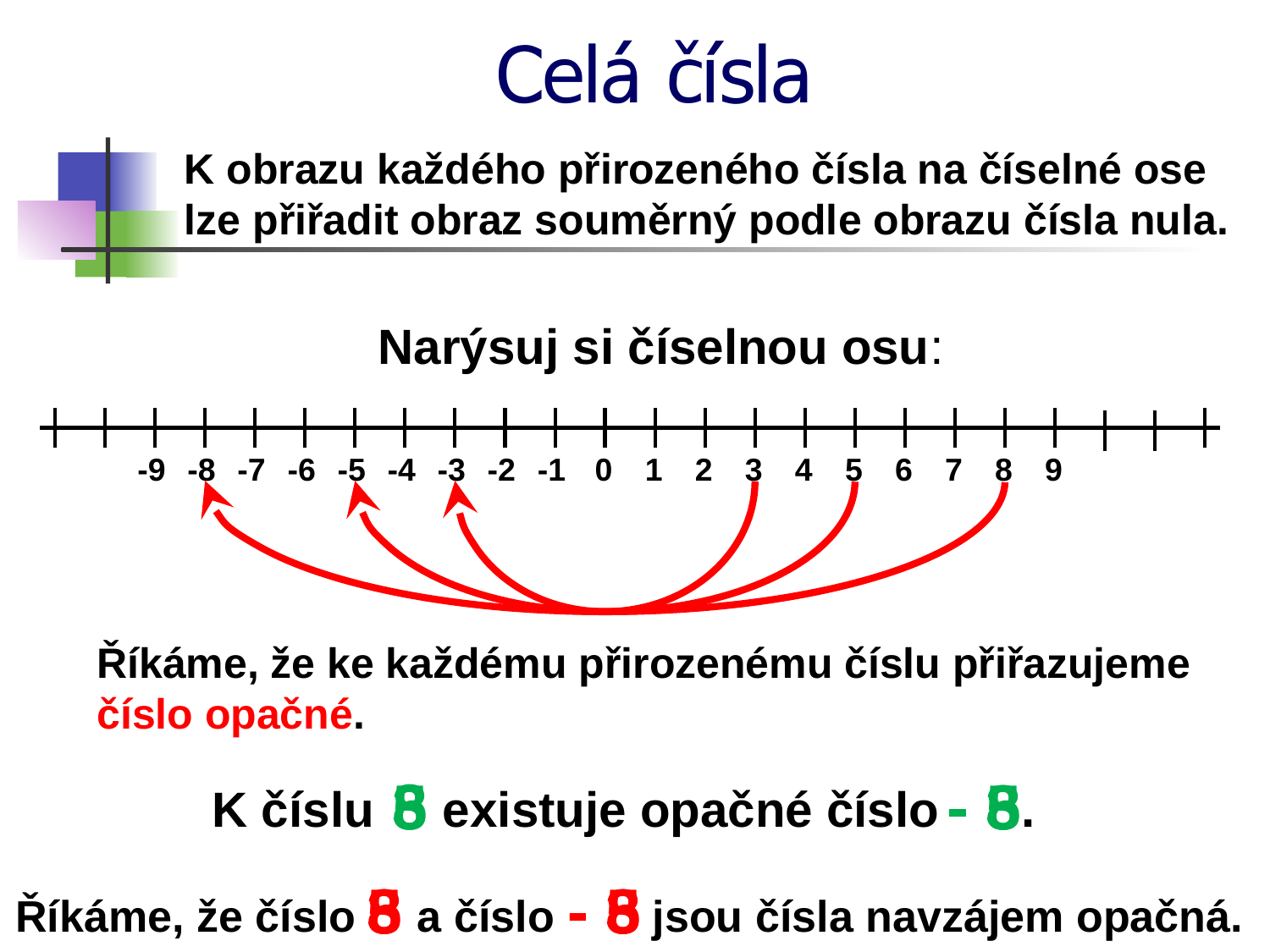

# Celá čísla
K obrazu každého přirozeného čísla na číselné ose lze přiřadit obraz souměrný podle obrazu čísla nula.
Narýsuj si číselnou osu:

-9
-8
-7
-6
-5
-4
-3
-2
-1
0
1
2
3
4
5
6
7
8
9
Říkáme, že ke každému přirozenému číslu přiřazujeme číslo opačné.
8
5
3
- 8
- 3
- 5
K číslu     existuje opačné číslo      .
5
3
8
- 3
- 5
- 8
Říkáme, že číslo     a číslo        jsou čísla navzájem opačná.